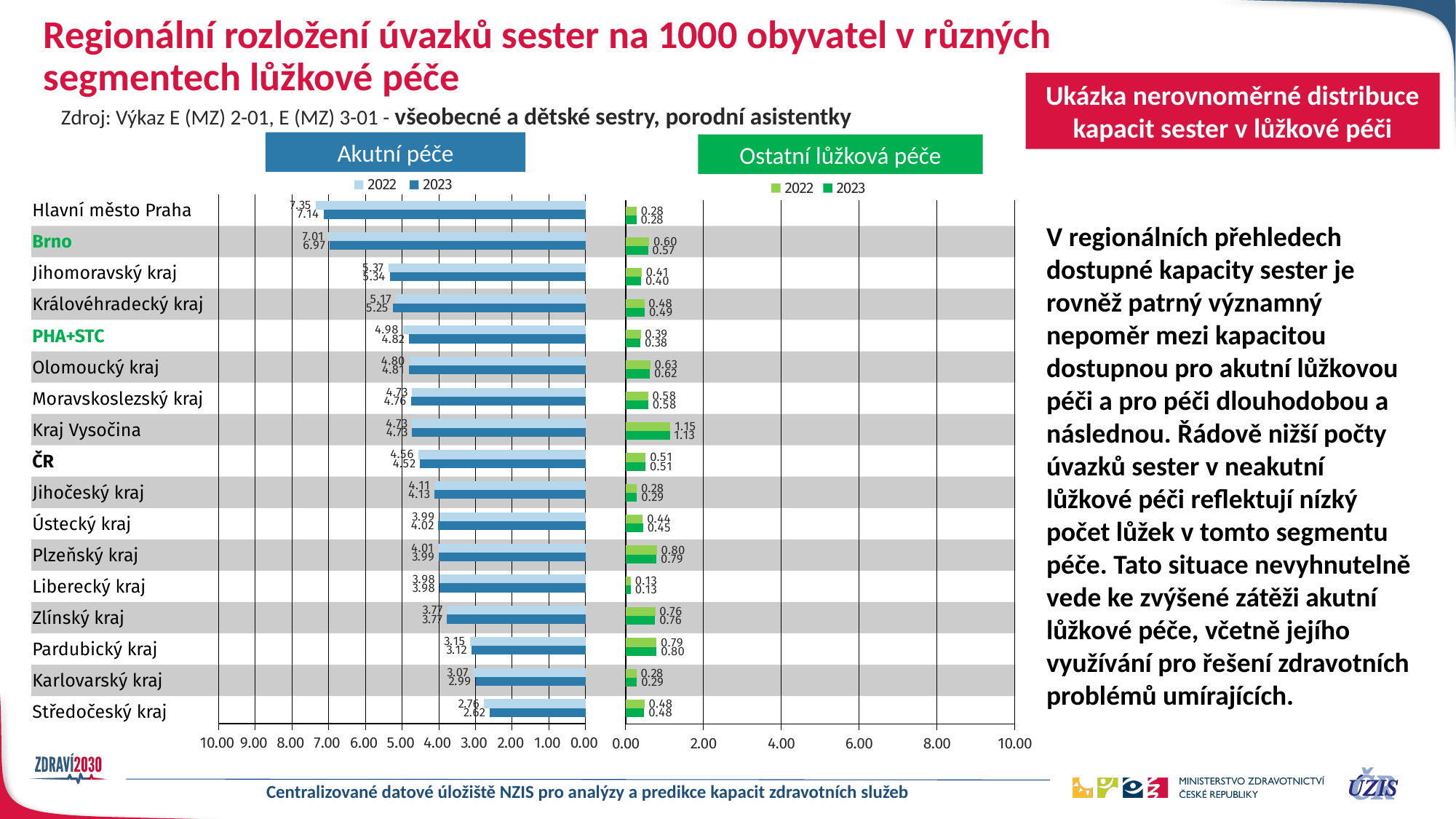

# Regionální rozložení úvazků sester na 1000 obyvatel v různých segmentech lůžkové péče
Ukázka nerovnoměrné distribuce kapacit sester v lůžkové péči
Zdroj: Výkaz E (MZ) 2-01, E (MZ) 3-01 - všeobecné a dětské sestry, porodní asistentky
Akutní péče
Ostatní lůžková péče

### Chart

| Category | 2023 | 2022 |
|---|---|---|
|  | 2.6196230364615047 | 2.7629159175214424 |
|  | 2.993312178209319 | 3.071643753769232 |
|  | 3.115150202990607 | 3.150195827756333 |
|  | 3.774054394462556 | 3.772076290621343 |
|  | 3.980710844710844 | 3.981897385164701 |
|  | 3.9921983955805254 | 4.012359136661695 |
|  | 4.0159624792070625 | 3.9890068281070947 |
|  | 4.128793609732579 | 4.113754801084947 |
|  | 4.517596331643753 | 4.556102421812572 |
|  | 4.728092690339556 | 4.734195201016994 |
|  | 4.759957134562822 | 4.728925426161268 |
|  | 4.812893924788106 | 4.803580491964371 |
|  | 4.8207314531895245 | 4.980422007945541 |
|  | 5.246353510002701 | 5.168919903344318 |
|  | 5.338109697245196 | 5.3745469964916115 |
|  | 6.971356666994119 | 7.010477641903645 |
|  | 7.143632163166552 | 7.345146659940502 |

### Chart

| Category | 2023 | 2022 |
|---|---|---|
| Středočeský kraj | 0.47681271384234525 | 0.48432232660973995 |
| Pardubický kraj | 0.2894662851511823 | 0.2781559038636987 |
| Ústecký kraj | 0.795056996567639 | 0.7907278584146893 |
| Karlovarský kraj | 0.7553084575230448 | 0.7595391477897757 |
| Zlínský kraj | 0.13467252947731034 | 0.13426468916367887 |
| Plzeňský kraj | 0.7907545928747342 | 0.8028378724466365 |
| Jihočeský kraj | 0.4463507780741557 | 0.4403988099475239 |
| Liberecký kraj | 0.2912394750065487 | 0.2847764216142318 |
| ČR | 0.5093827541138685 | 0.5131330539577291 |
| Kraj Vysočina | 1.1337904409702544 | 1.1515798439365978 |
| Olomoucký kraj | 0.5797083812617474 | 0.5763921718908182 |
| Moravskoslezský kraj | 0.6232837644926963 | 0.6310689606949034 |
| PHA+STC | 0.3792282865195405 | 0.3855543468164783 |
| Jihomoravský kraj | 0.49017966555661946 | 0.48127218617372836 |
| Královéhradecký kraj | 0.39596454107133316 | 0.41118350067308257 |
| Brno | 0.5727075391279822 | 0.6034746567433207 |
| Hlavní město Praha | 0.2762442927334431 | 0.28022923512751907 |
| Hlavní město Praha |
| --- |
| Brno |
| Jihomoravský kraj |
| Královéhradecký kraj |
| PHA+STC |
| Olomoucký kraj |
| Moravskoslezský kraj |
| Kraj Vysočina |
| ČR |
| Jihočeský kraj |
| Ústecký kraj |
| Plzeňský kraj |
| Liberecký kraj |
| Zlínský kraj |
| Pardubický kraj |
| Karlovarský kraj |
| Středočeský kraj |
V regionálních přehledech dostupné kapacity sester je rovněž patrný významný nepoměr mezi kapacitou dostupnou pro akutní lůžkovou péči a pro péči dlouhodobou a následnou. Řádově nižší počty úvazků sester v neakutní lůžkové péči reflektují nízký počet lůžek v tomto segmentu péče. Tato situace nevyhnutelně vede ke zvýšené zátěži akutní lůžkové péče, včetně jejího využívání pro řešení zdravotních problémů umírajících.